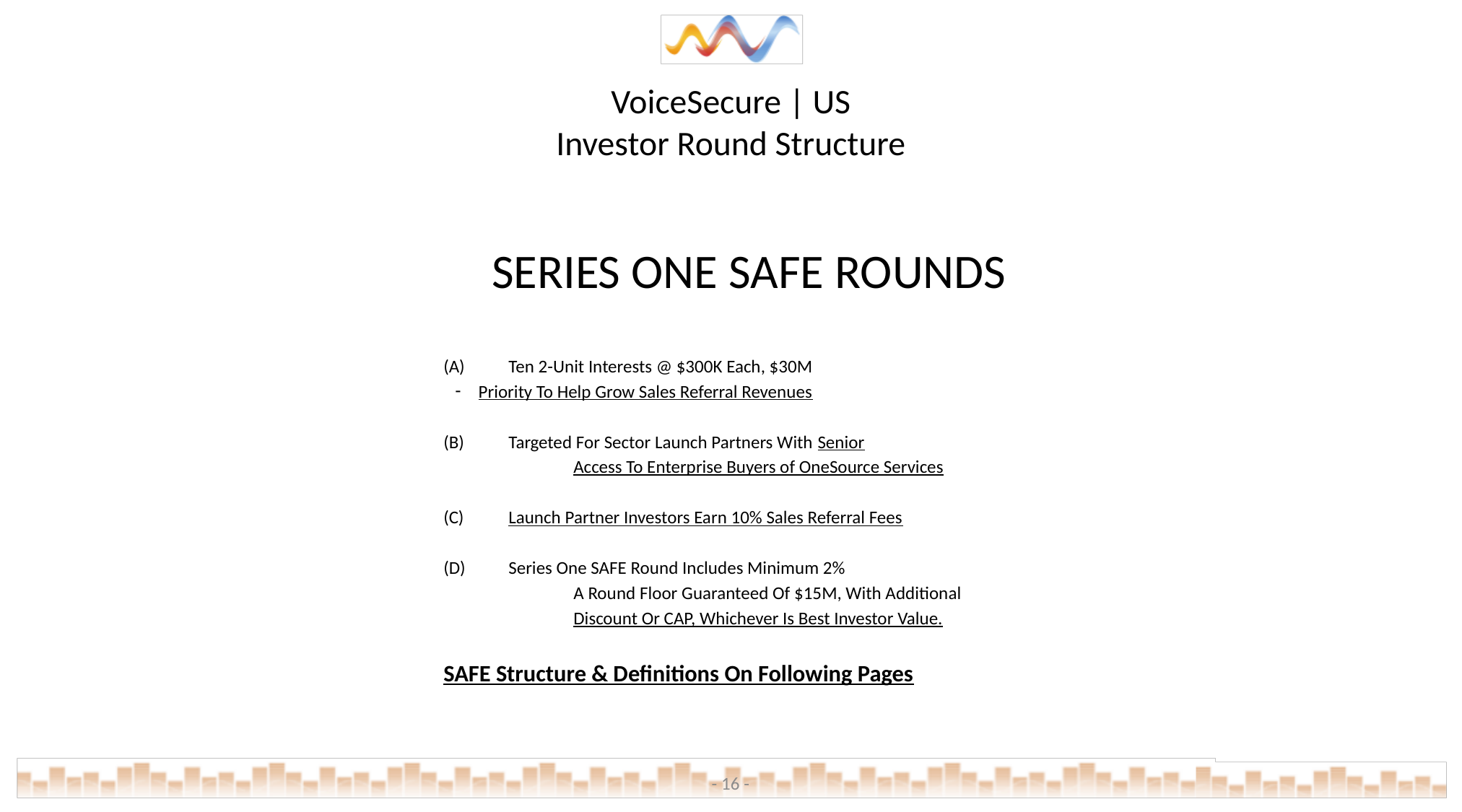

# VoiceSecure | US Investor Round Structure

(A)	Ten 2-Unit Interests @ $300K Each, $30M
Priority To Help Grow Sales Referral Revenues

(B) 	Targeted For Sector Launch Partners With Senior
		Access To Enterprise Buyers of OneSource Services

(C) 	Launch Partner Investors Earn 10% Sales Referral Fees

(D) 	Series One SAFE Round Includes Minimum 2%
		A Round Floor Guaranteed Of $15M, With Additional
		Discount Or CAP, Whichever Is Best Investor Value.

SAFE Structure & Definitions On Following Pages

SERIES ONE SAFE ROUNDS
- 16 -